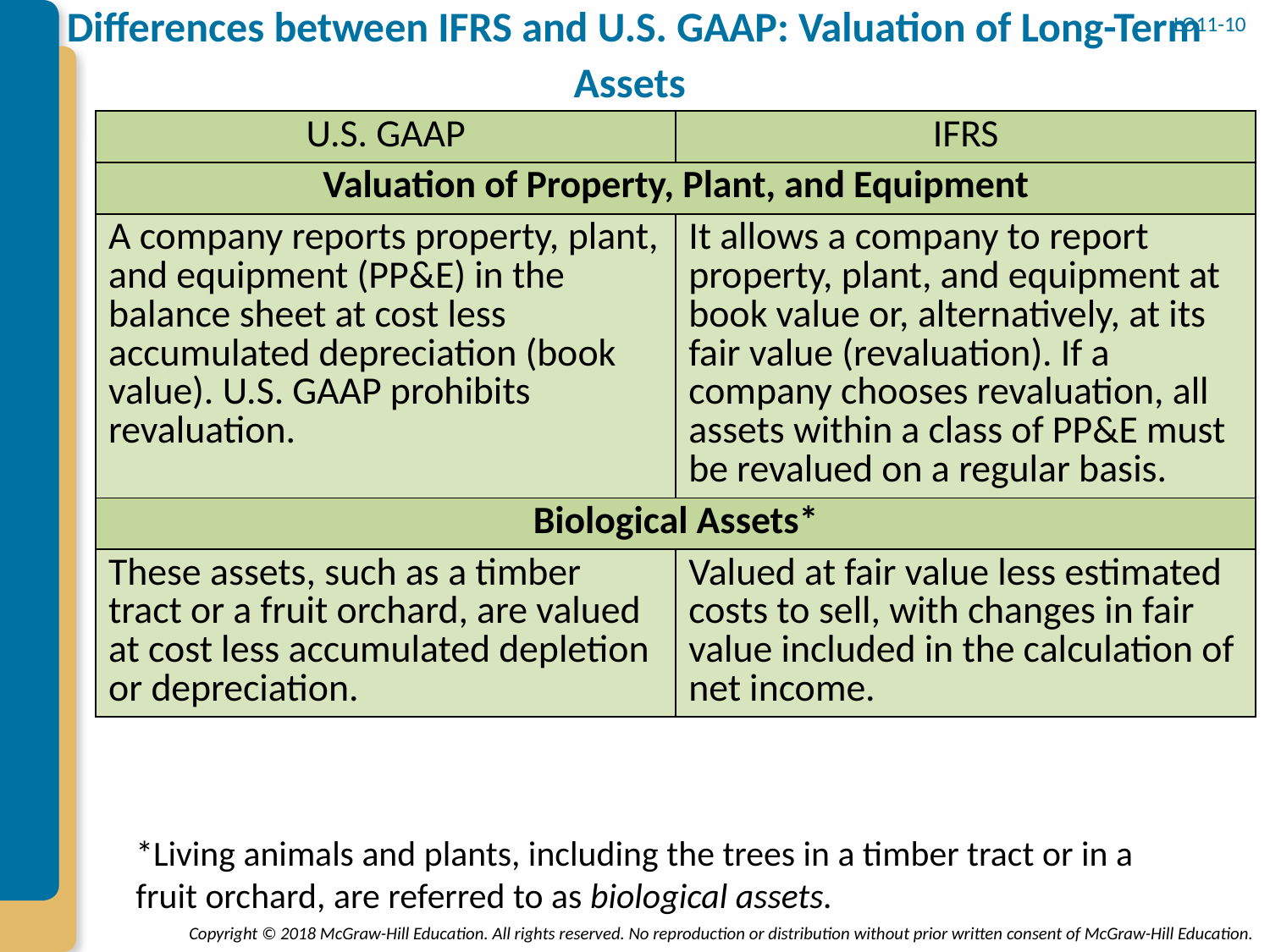

LO11-10
# Differences between IFRS and U.S. GAAP: Valuation of Long-Term Assets
| U.S. GAAP | IFRS |
| --- | --- |
| Valuation of Property, Plant, and Equipment |  |
| A company reports property, plant, and equipment (PP&E) in the balance sheet at cost less accumulated depreciation (book value). U.S. GAAP prohibits revaluation. | It allows a company to report property, plant, and equipment at book value or, alternatively, at its fair value (revaluation). If a company chooses revaluation, all assets within a class of PP&E must be revalued on a regular basis. |
| Biological Assets\* |  |
| These assets, such as a timber tract or a fruit orchard, are valued at cost less accumulated depletion or depreciation. | Valued at fair value less estimated costs to sell, with changes in fair value included in the calculation of net income. |
*Living animals and plants, including the trees in a timber tract or in a fruit orchard, are referred to as biological assets.